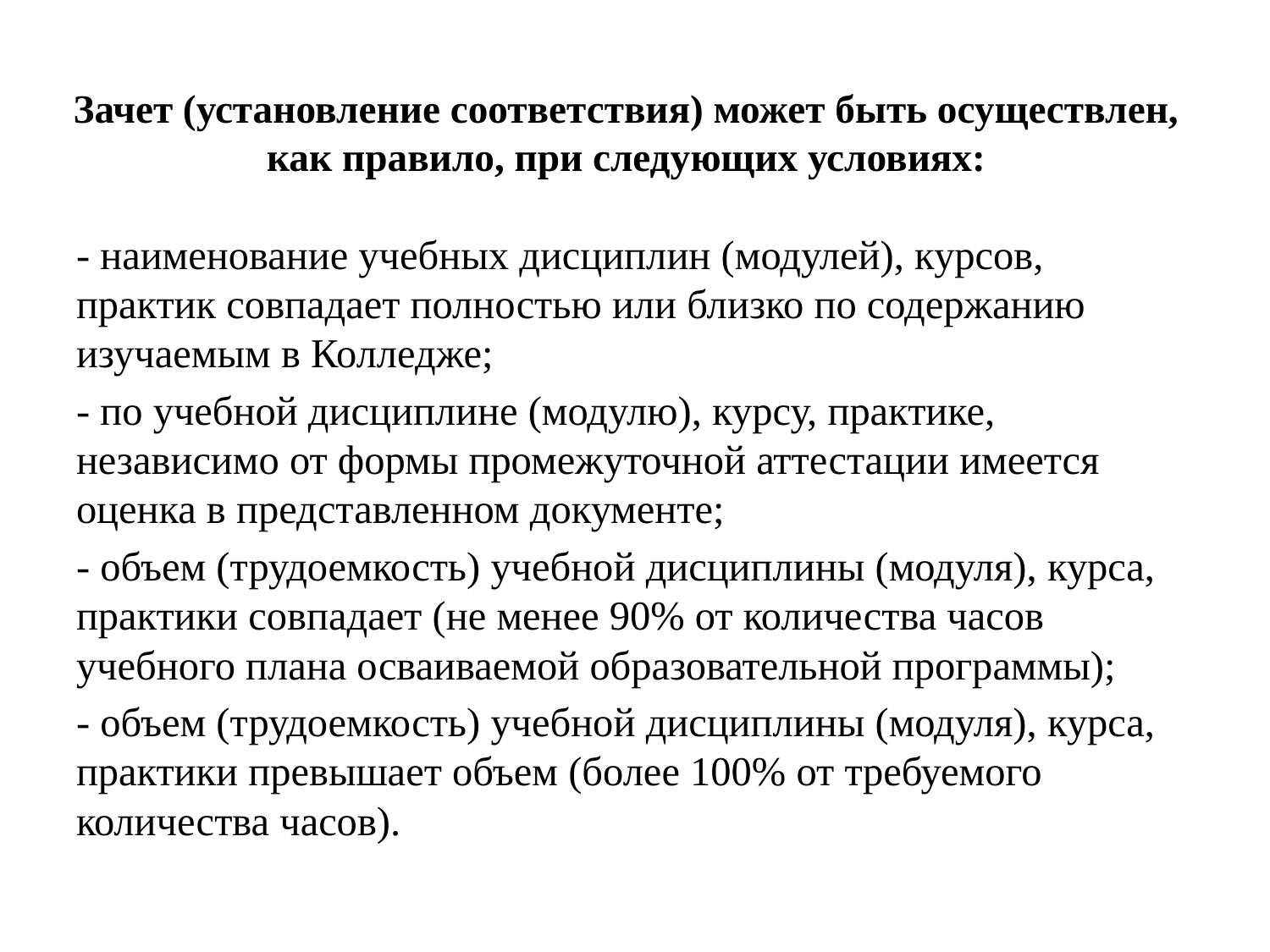

# Зачет (установление соответствия) может быть осуществлен, как правило, при следующих условиях:
- наименование учебных дисциплин (модулей), курсов, практик совпадает полностью или близко по содержанию изучаемым в Колледже;
- по учебной дисциплине (модулю), курсу, практике, независимо от формы промежуточной аттестации имеется оценка в представленном документе;
- объем (трудоемкость) учебной дисциплины (модуля), курса, практики совпадает (не менее 90% от количества часов учебного плана осваиваемой образовательной программы);
- объем (трудоемкость) учебной дисциплины (модуля), курса, практики превышает объем (более 100% от требуемого количества часов).